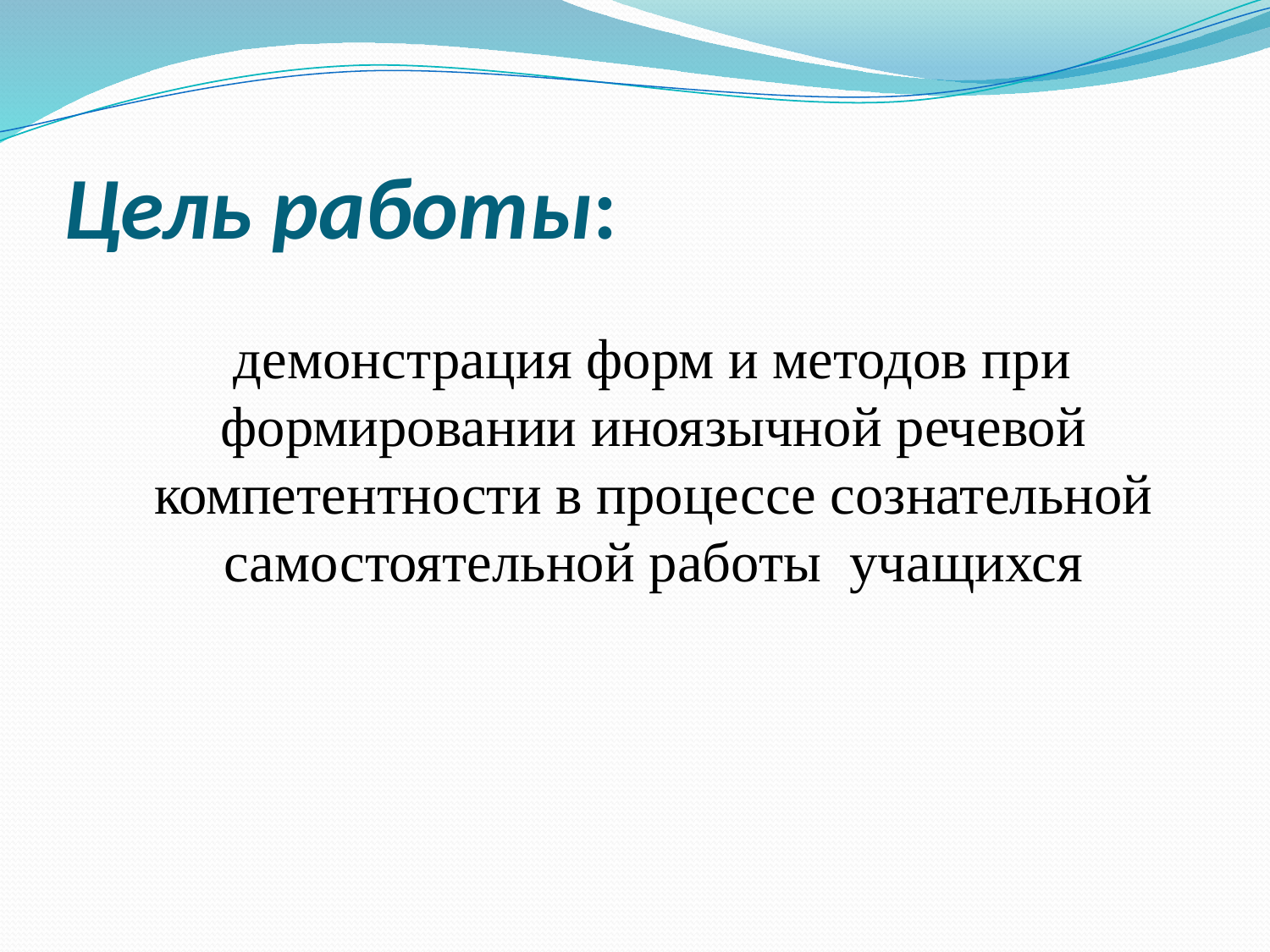

# Цель работы:
   демонстрация форм и методов при формировании иноязычной речевой компетентности в процессе сознательной самостоятельной работы  учащихся